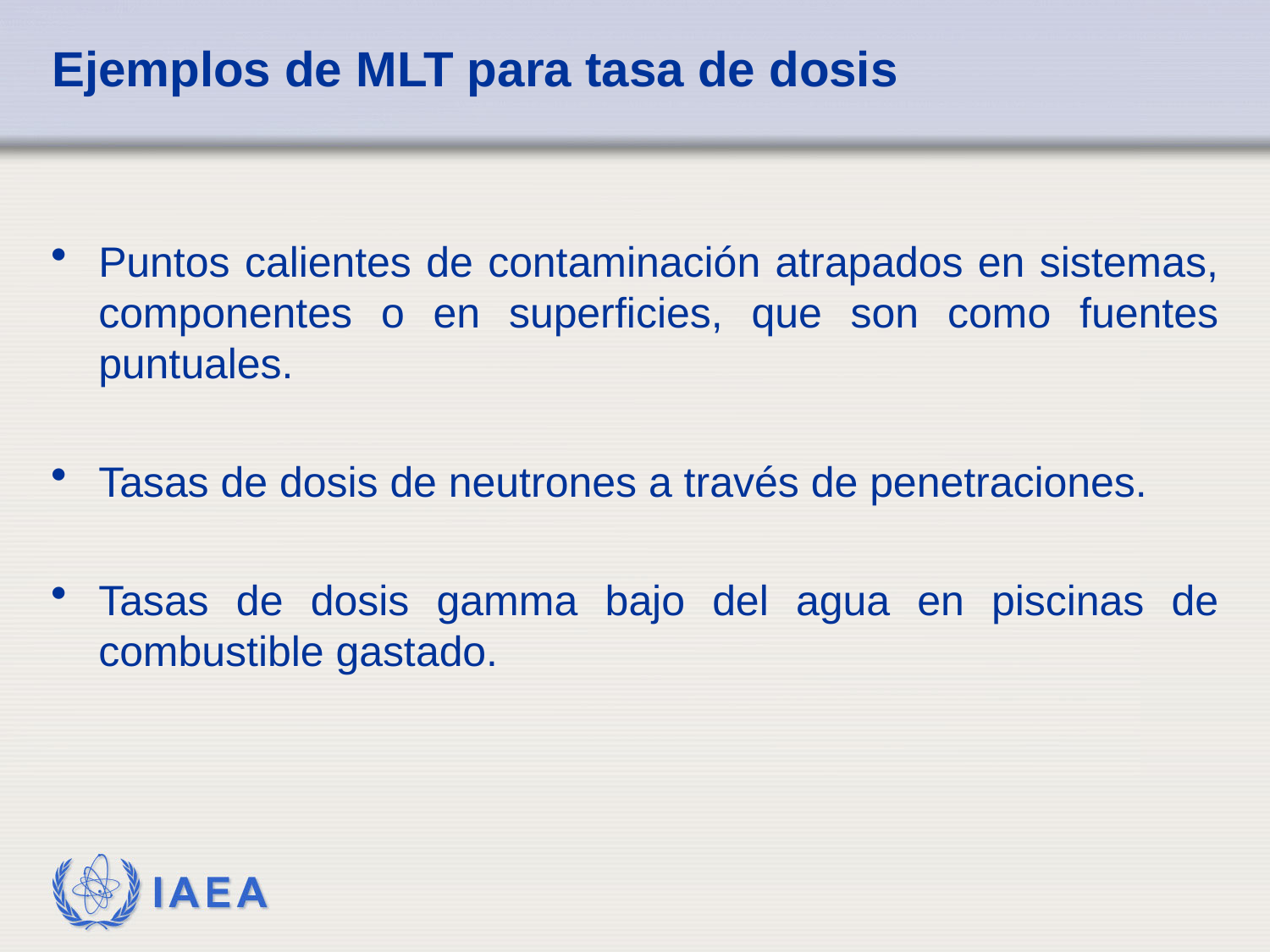

# Ejemplos de MLT para tasa de dosis

Puntos calientes de contaminación atrapados en sistemas, componentes o en superficies, que son como fuentes puntuales.

Tasas de dosis de neutrones a través de penetraciones.

Tasas de dosis gamma bajo del agua en piscinas de combustible gastado.